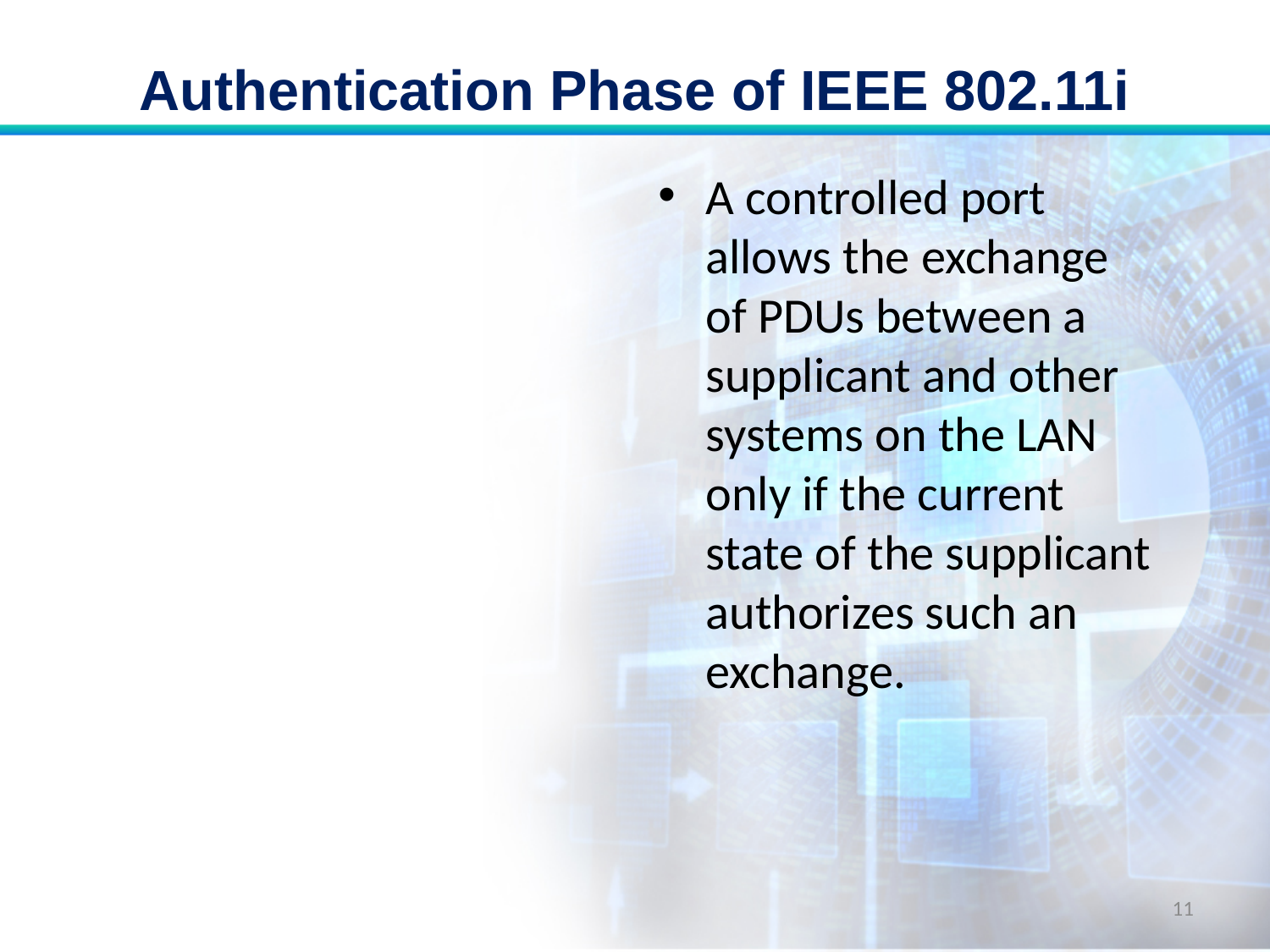

# Authentication Phase of IEEE 802.11i
A controlled port allows the exchange of PDUs between a supplicant and other systems on the LAN only if the current state of the supplicant authorizes such an exchange.
11